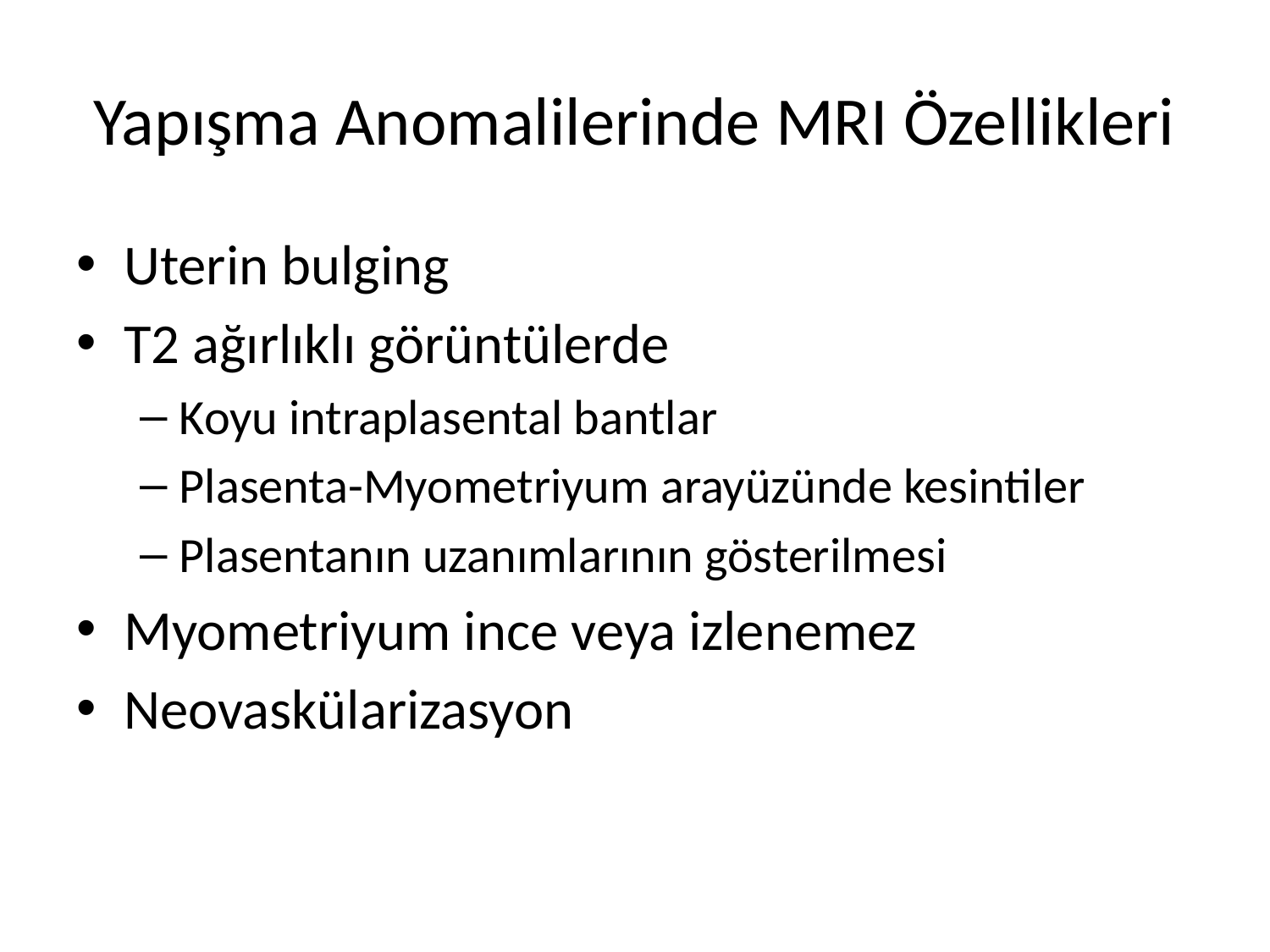

# Yapışma Anomalilerinde MRI Özellikleri
Uterin bulging
T2 ağırlıklı görüntülerde
Koyu intraplasental bantlar
Plasenta-Myometriyum arayüzünde kesintiler
Plasentanın uzanımlarının gösterilmesi
Myometriyum ince veya izlenemez
Neovaskülarizasyon